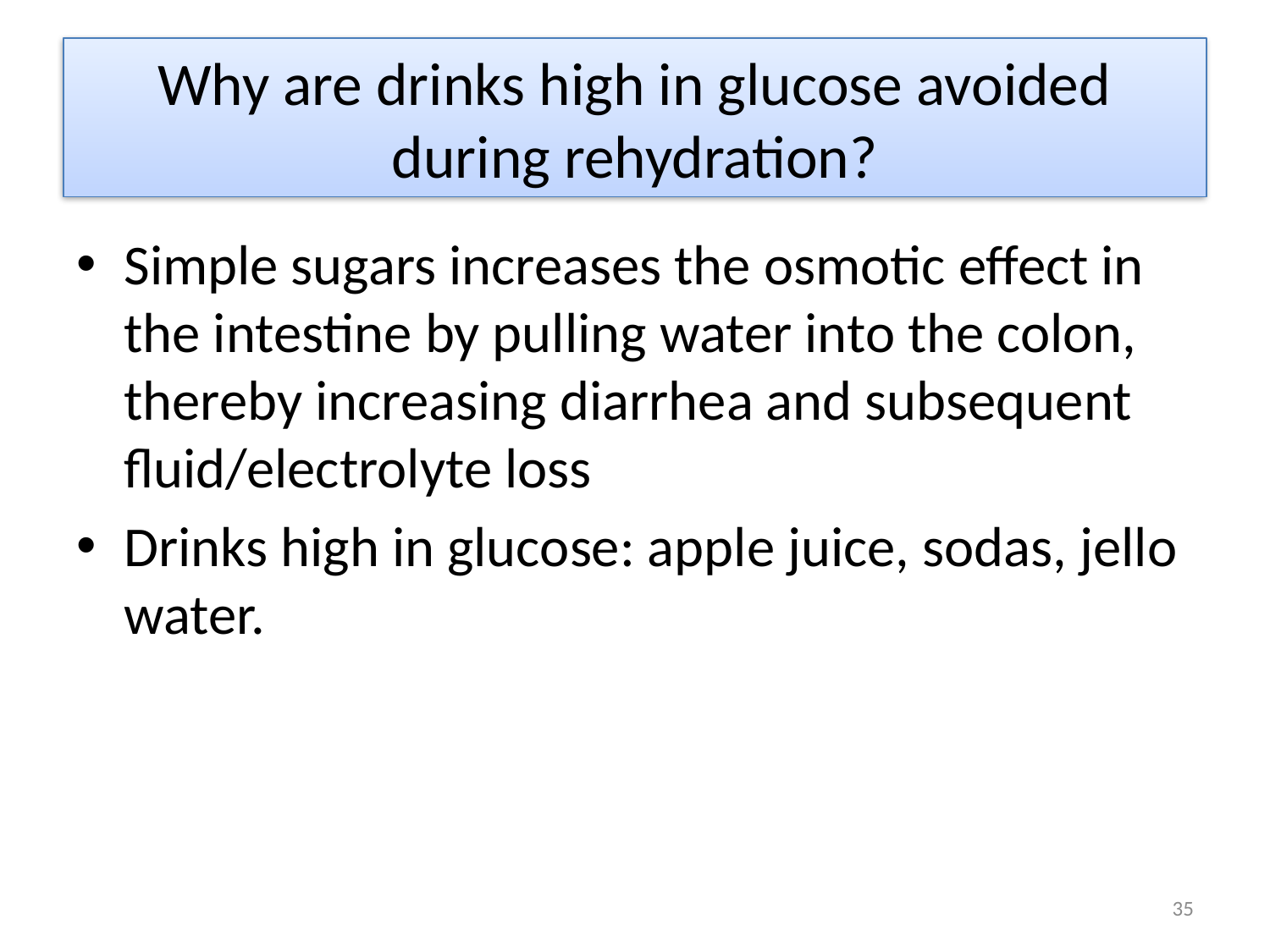

# Why are drinks high in glucose avoided during rehydration?
Simple sugars increases the osmotic effect in the intestine by pulling water into the colon, thereby increasing diarrhea and subsequent fluid/electrolyte loss
Drinks high in glucose: apple juice, sodas, jello  water.

35